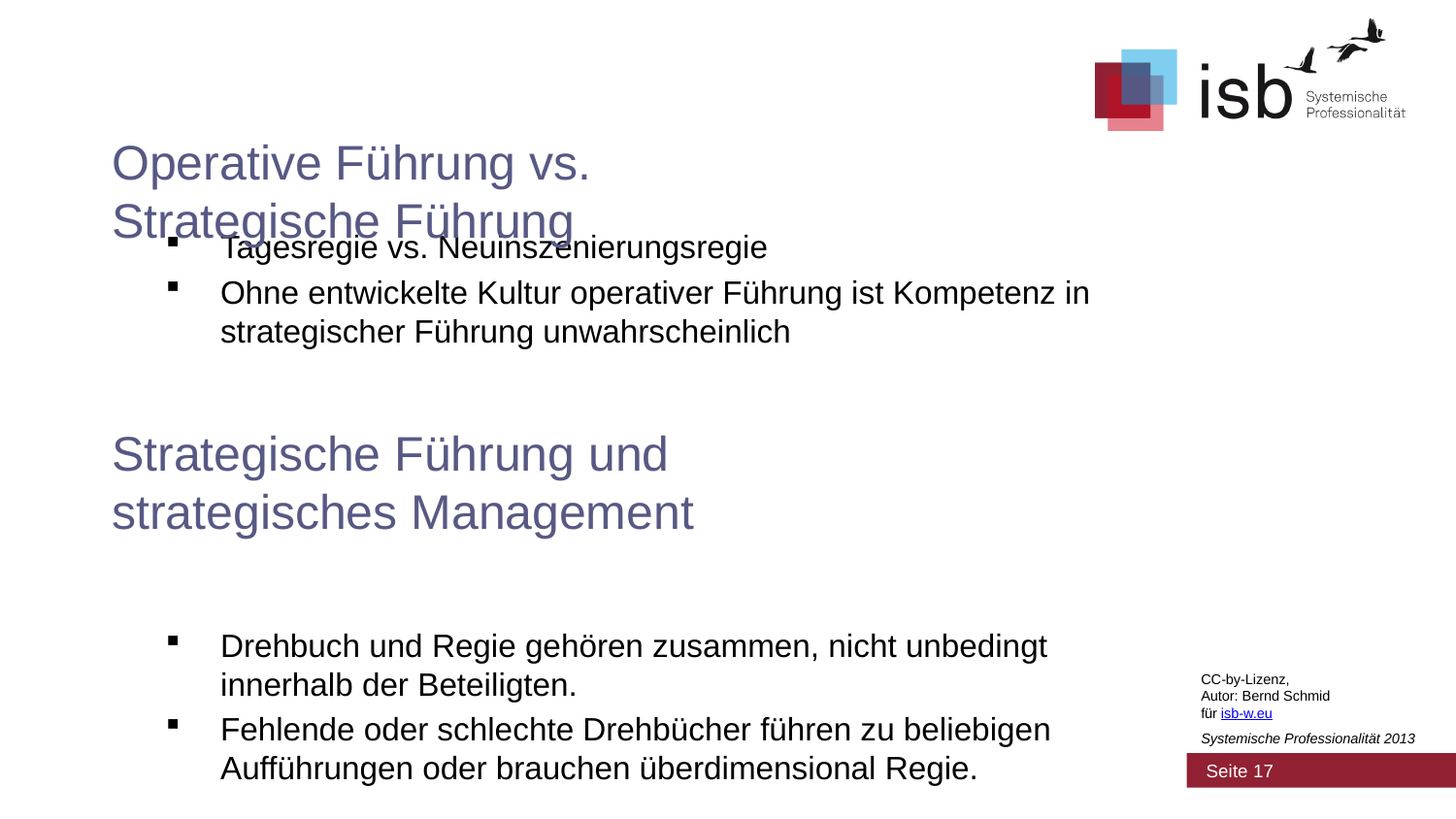

# Operative Führung vs. Strategische Führung Strategische Führung und strategisches Management

Tagesregie vs. Neuinszenierungsregie
Ohne entwickelte Kultur operativer Führung ist Kompetenz in strategischer Führung unwahrscheinlich

Drehbuch und Regie gehören zusammen, nicht unbedingt innerhalb der Beteiligten.
Fehlende oder schlechte Drehbücher führen zu beliebigen Aufführungen oder brauchen überdimensional Regie.

CC-by-Lizenz,
Autor: Bernd Schmid
für isb-w.eu
Systemische Professionalität 2013
 Seite 17